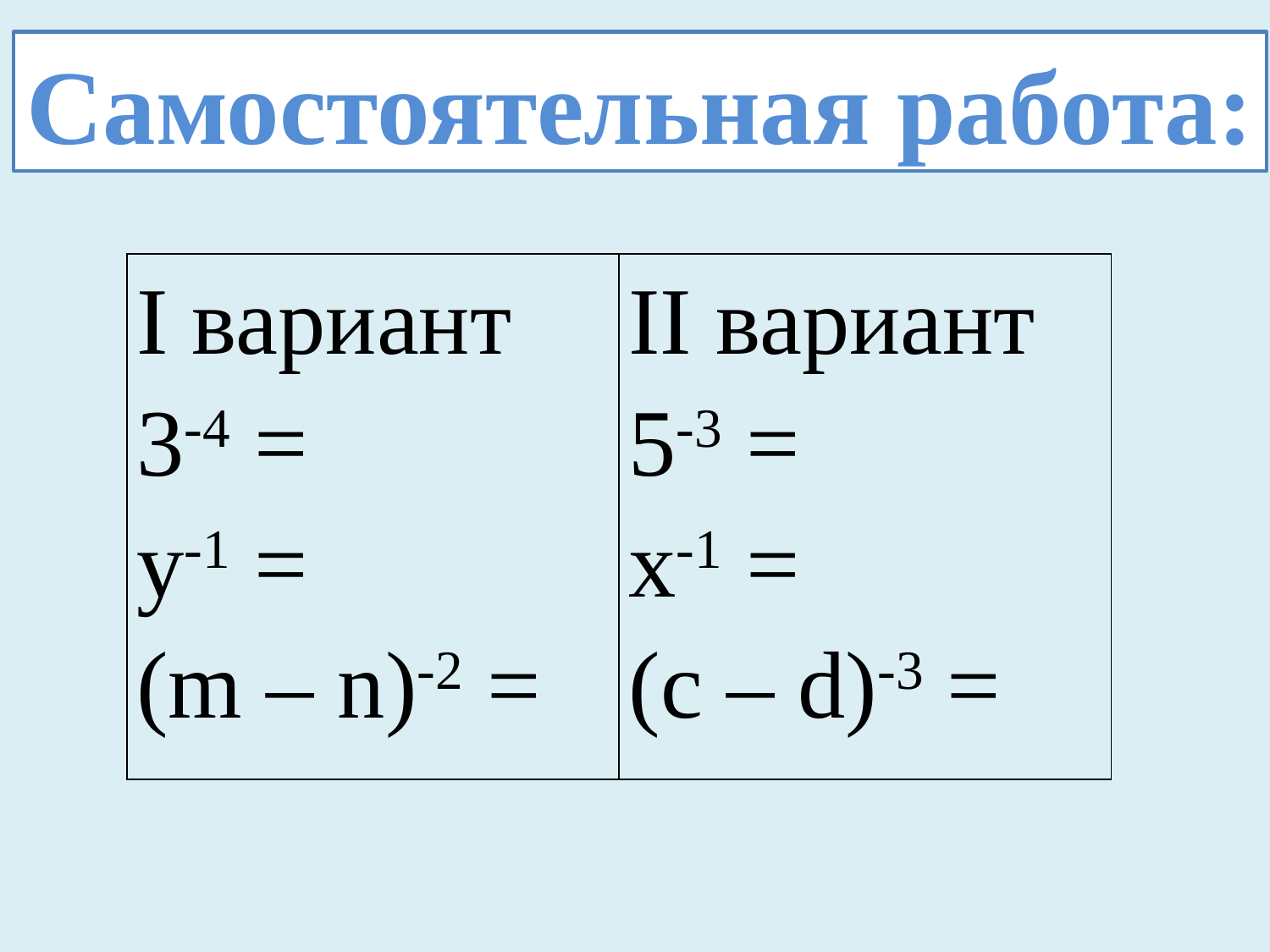

Самостоятельная работа:
| I вариант 3-4 = у-1 = (m – n)-2 = | II вариант 5-3 = x-1 = (c – d)-3 = |
| --- | --- |